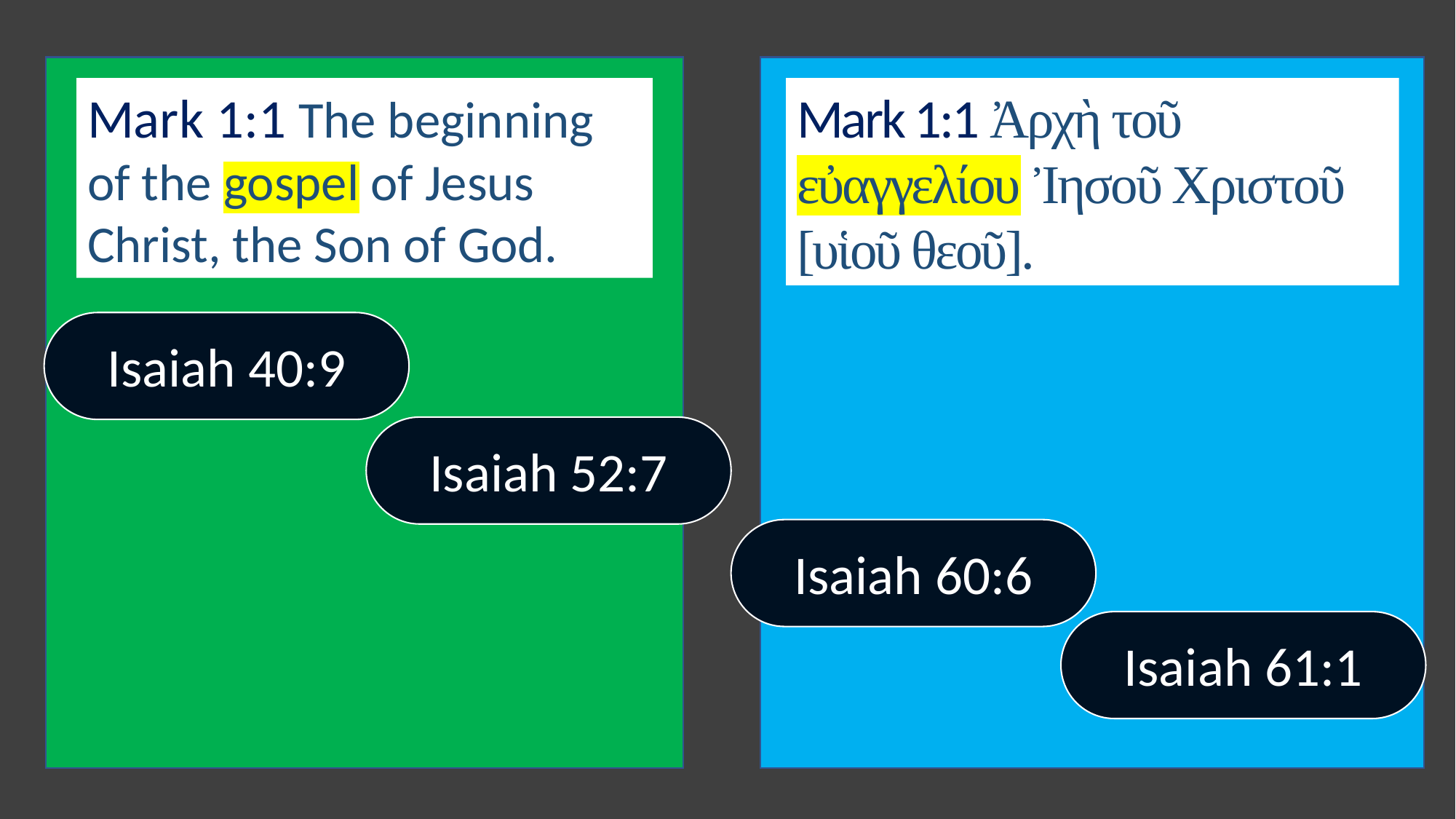

Mark 1:1 The beginning of the gospel of Jesus Christ, the Son of God.

Mark 1:1 Ἀρχὴ τοῦ εὐαγγελίου Ἰησοῦ Χριστοῦ [υἱοῦ θεοῦ].

Isaiah 40:9

Isaiah 52:7

Isaiah 60:6

Isaiah 61:1